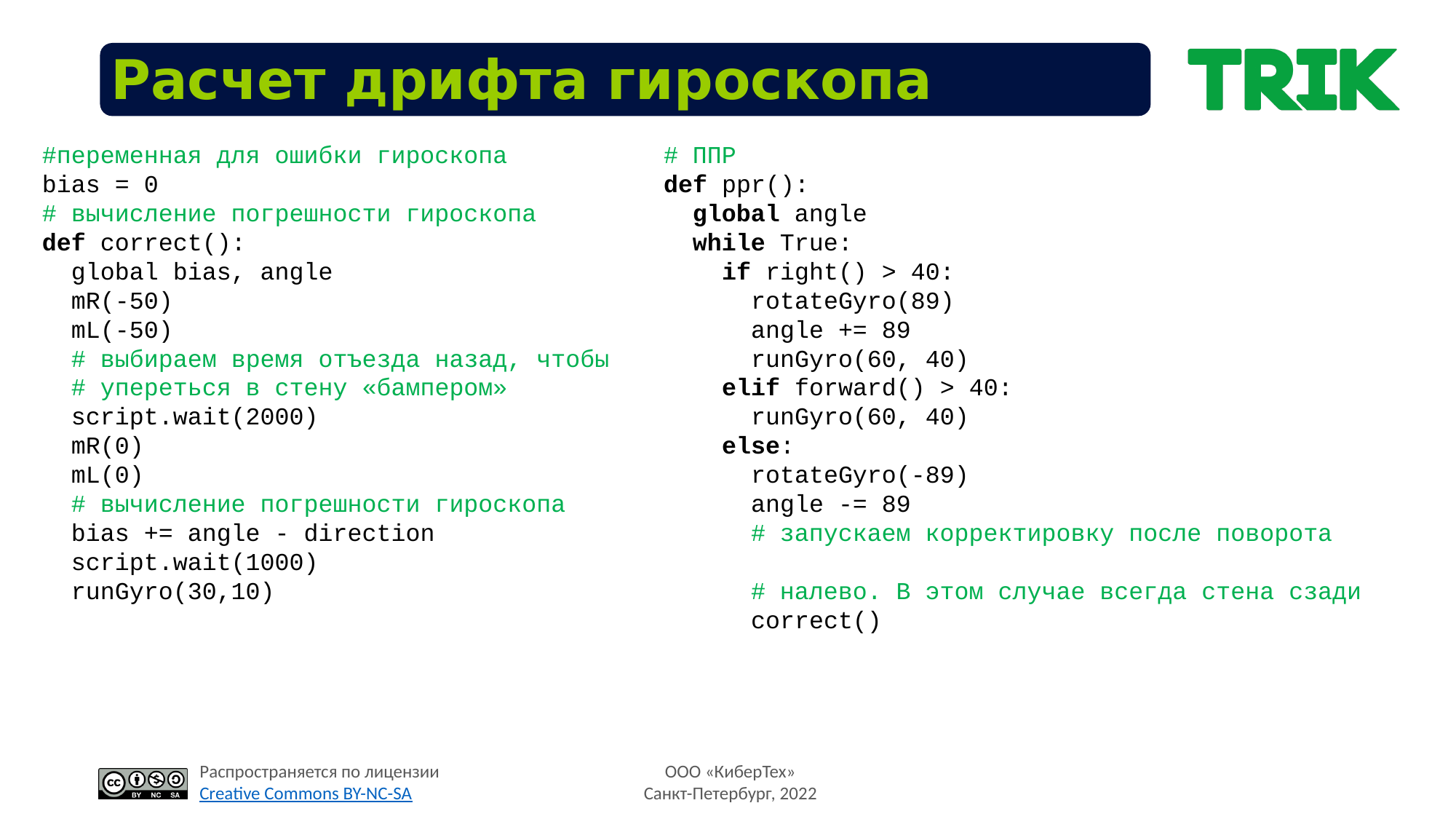

# Расчет дрифта гироскопа
#переменная для ошибки гироскопа
bias = 0
# вычисление погрешности гироскопа
def correct():
  global bias, angle
  mR(-50)
  mL(-50)
  # выбираем время отъезда назад, чтобы
  # упереться в стену «бампером»
  script.wait(2000)
  mR(0)
  mL(0)
  # вычисление погрешности гироскопа
  bias += angle - direction
  script.wait(1000)
  runGyro(30,10)
# ППР
def ppr():
  global angle
  while True:
    if right() > 40:
      rotateGyro(89)
      angle += 89
      runGyro(60, 40)
    elif forward() > 40:
      runGyro(60, 40)
    else:
      rotateGyro(-89)
      angle -= 89
      # запускаем корректировку после поворота
      # налево. В этом случае всегда стена сзади
      correct()